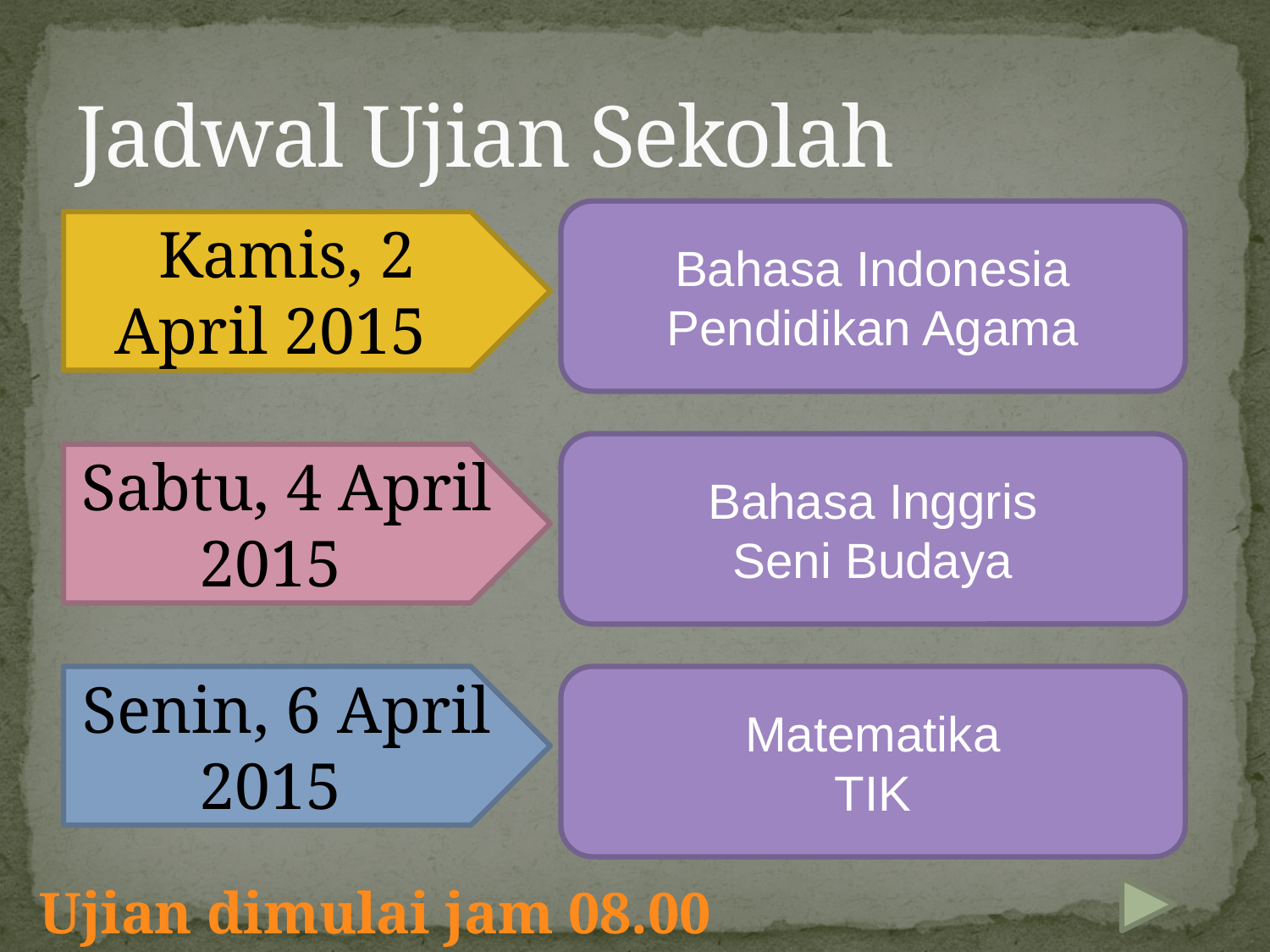

# Jadwal Ujian Sekolah
Bahasa Indonesia
Pendidikan Agama
Kamis, 2 April 2015
Bahasa Inggris
Seni Budaya
Sabtu, 4 April 2015
Senin, 6 April 2015
Matematika
TIK
Ujian dimulai jam 08.00